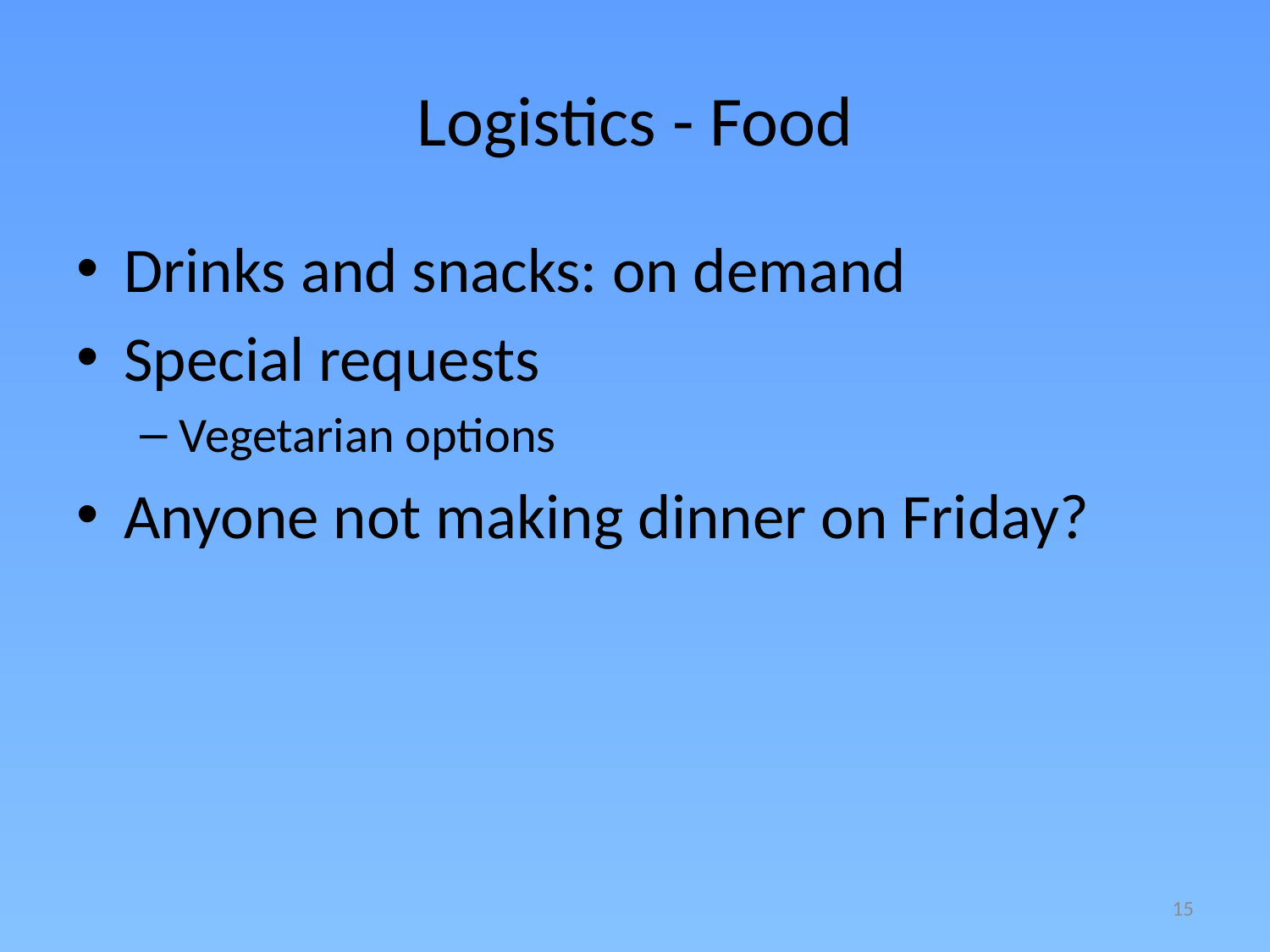

# Logistics - Food
Drinks and snacks: on demand
Special requests
Vegetarian options
Anyone not making dinner on Friday?
15